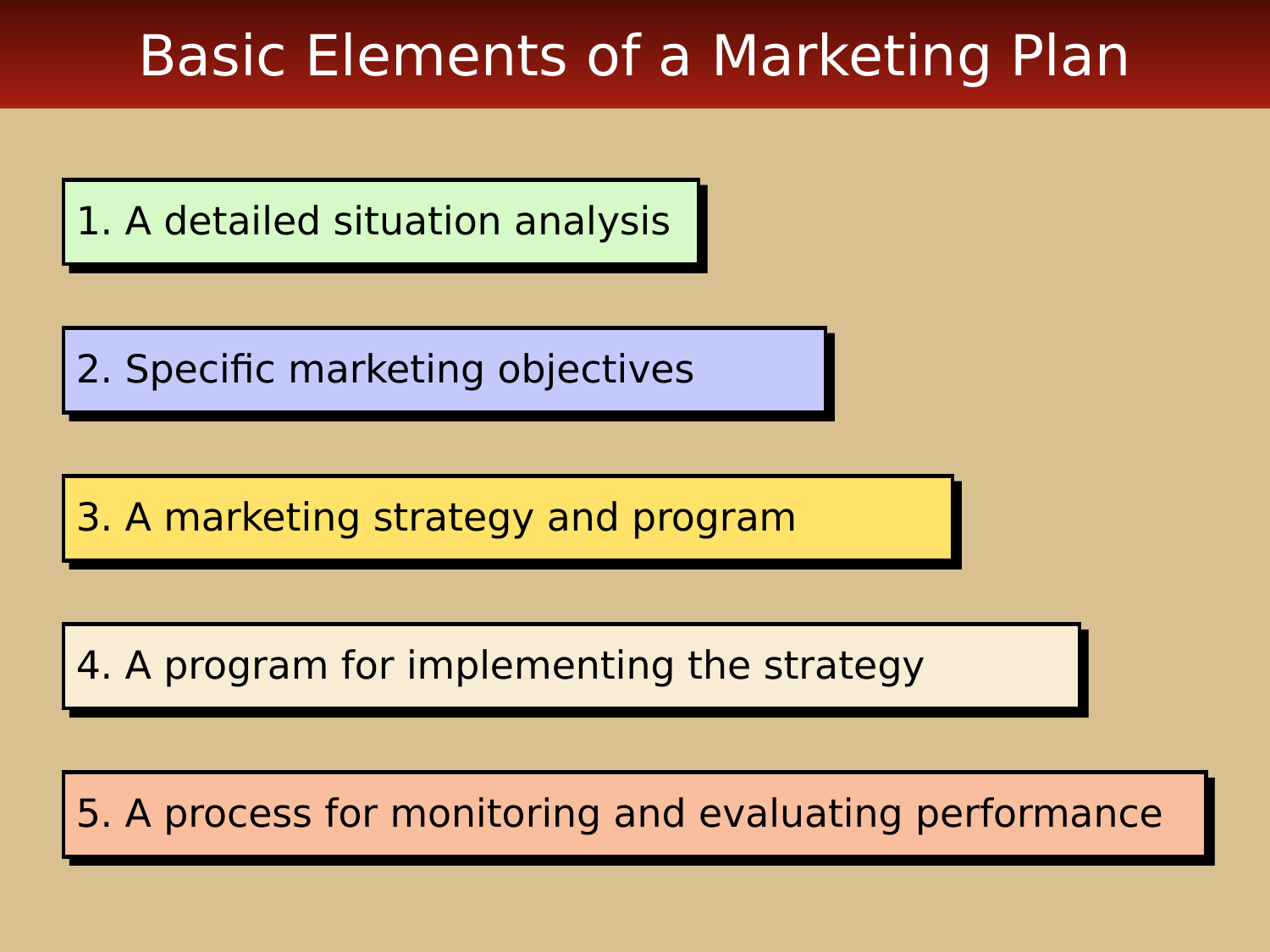

# Basic Elements of a Marketing Plan
1. A detailed situation analysis
2. Specific marketing objectives
3. A marketing strategy and program
4. A program for implementing the strategy
5. A process for monitoring and evaluating performance